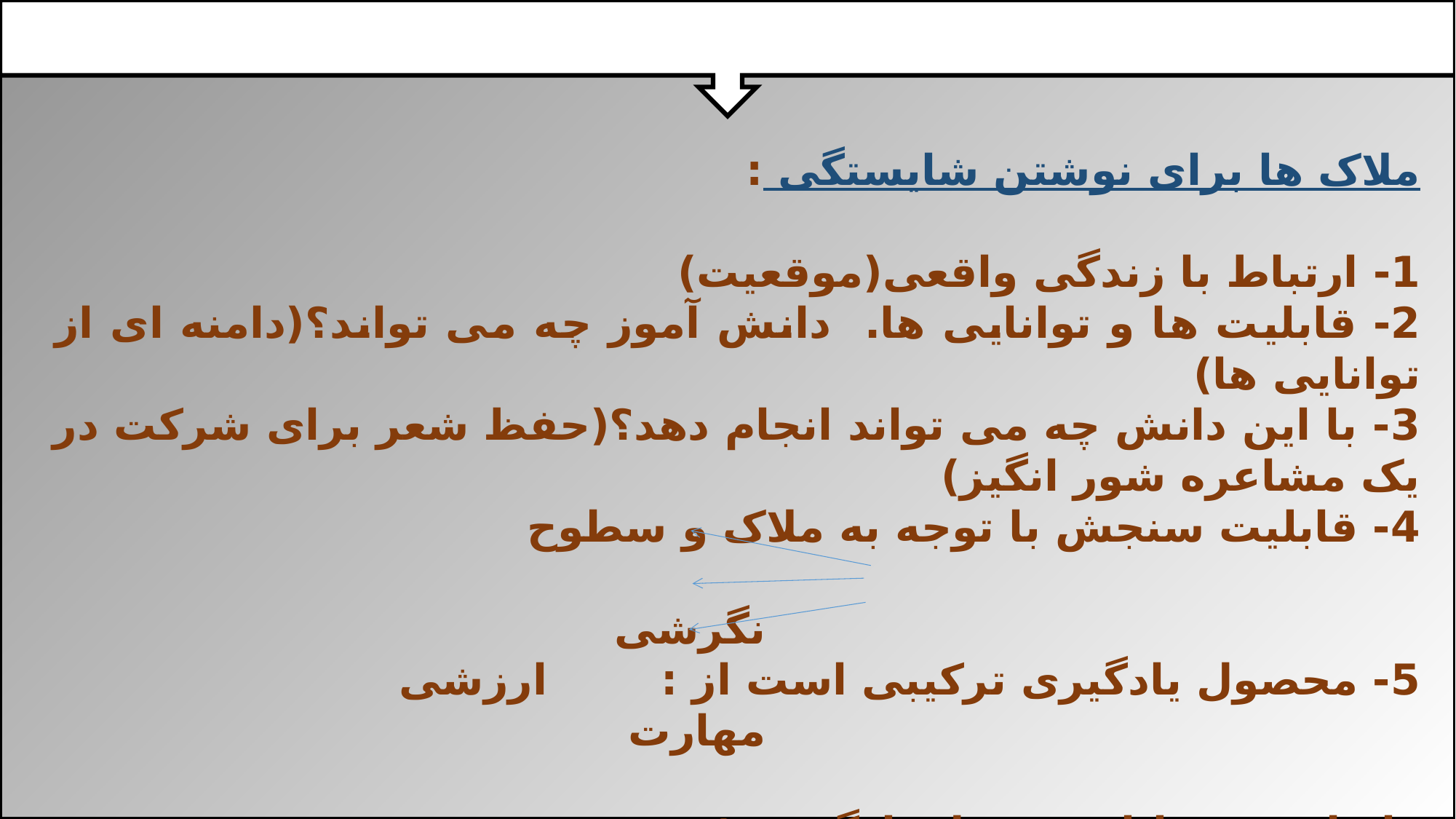

ملاک ها برای نوشتن شایستگی :

1- ارتباط با زندگی واقعی(موقعیت)
2- قابلیت ها و توانایی ها.  دانش آموز چه می تواند؟(دامنه ای از توانایی ها)
3- با این دانش چه می تواند انجام دهد؟(حفظ شعر برای شرکت در یک مشاعره شور انگیز)
4- قابلیت سنجش با توجه به ملاک و سطوح

							نگرشی
5- محصول یادگیری ترکیبی است از : 		ارزشی
							مهارت

6- رابطه بین غايات و عمل یادگیری